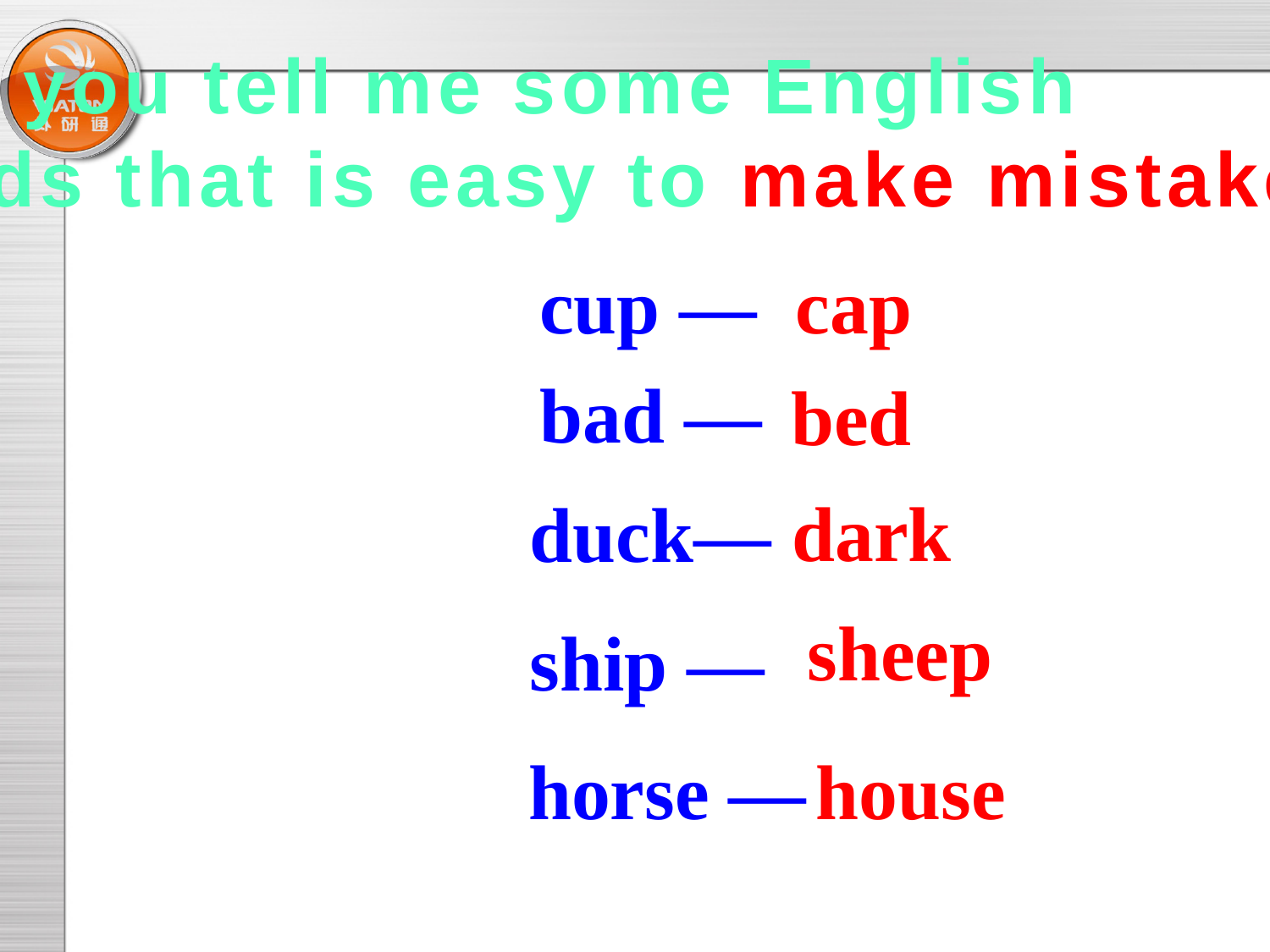

Can you tell me some English
words that is easy to make mistakes ?
cup —
cap
bad —
bed
dark
duck—
sheep
ship —
horse —
house